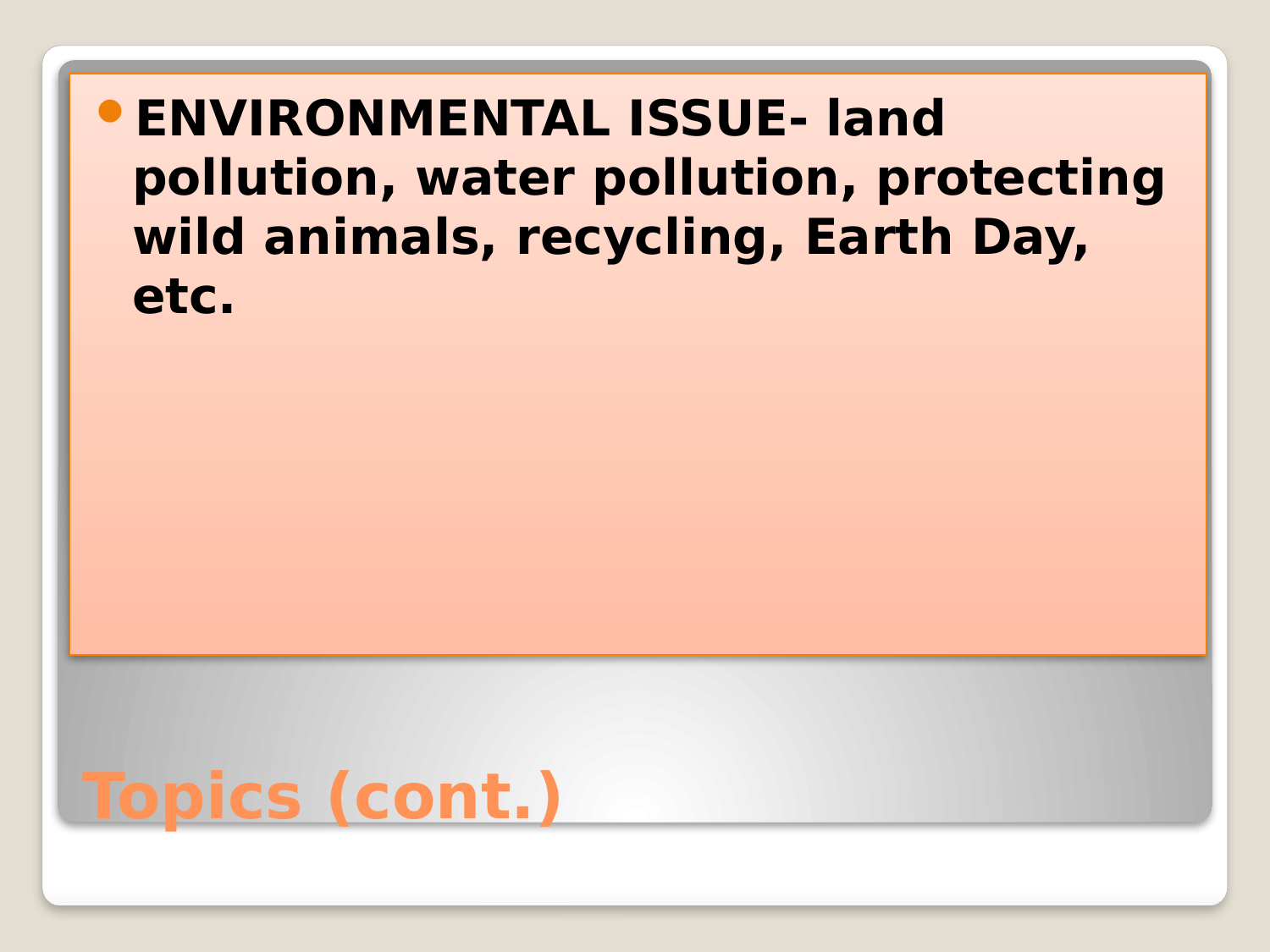

Environmental Issue- land pollution, water pollution, protecting wild animals, recycling, Earth Day, etc.
# Topics (cont.)